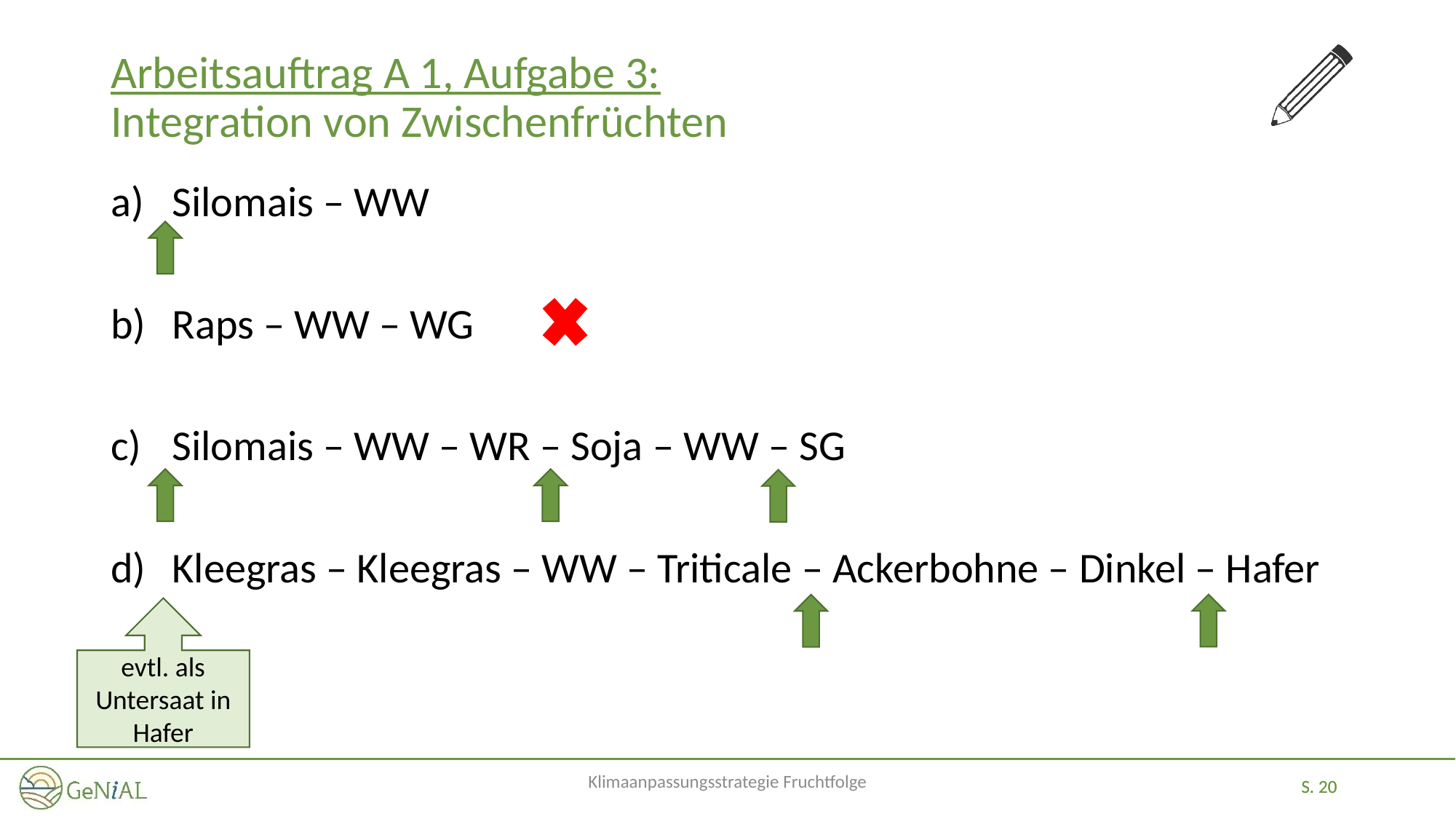

# Arbeitsauftrag A 1, Aufgabe 3: Integration von Zwischenfrüchten
Silomais – WW

Raps – WW – WG

Silomais – WW – WR – Soja – WW – SG

Kleegras – Kleegras – WW – Triticale – Ackerbohne – Dinkel – Hafer

evtl. als Untersaat in Hafer
Klimaanpassungsstrategie Fruchtfolge